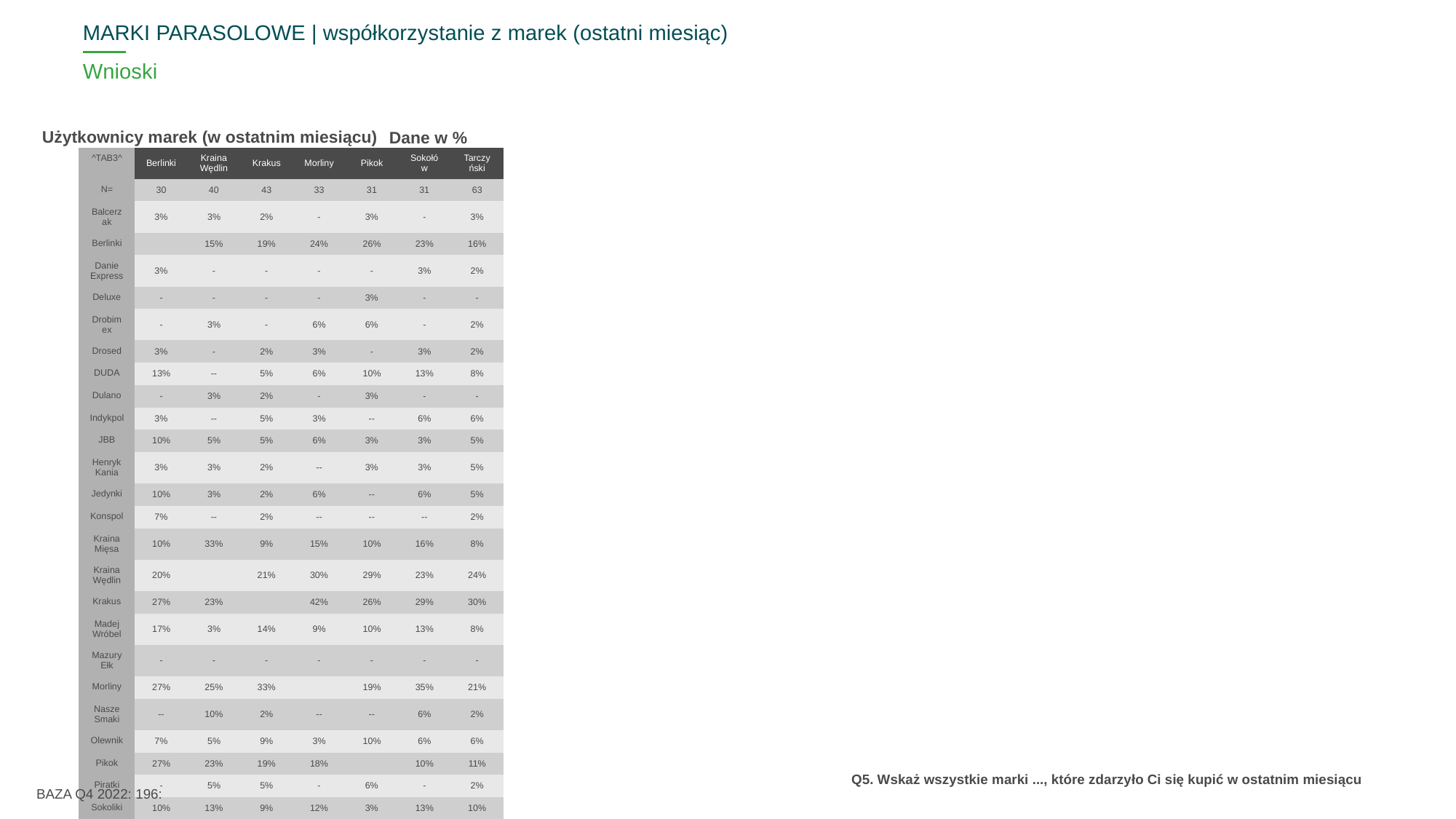

MARKI PARASOLOWE | współkorzystanie z marek (ostatni miesiąc)
# Wnioski
Użytkownicy marek (w ostatnim miesiącu)
Dane w %
| ^TAB3^ | Berlinki | Kraina Wędlin | Krakus | Morliny | Pikok | Sokołów | Tarczyński |
| --- | --- | --- | --- | --- | --- | --- | --- |
| N= | 30 | 40 | 43 | 33 | 31 | 31 | 63 |
| Balcerzak | 3% | 3% | 2% | - | 3% | - | 3% |
| Berlinki |  | 15% | 19% | 24% | 26% | 23% | 16% |
| Danie Express | 3% | - | - | - | - | 3% | 2% |
| Deluxe | - | - | - | - | 3% | - | - |
| Drobimex | - | 3% | - | 6% | 6% | - | 2% |
| Drosed | 3% | - | 2% | 3% | - | 3% | 2% |
| DUDA | 13% | -- | 5% | 6% | 10% | 13% | 8% |
| Dulano | - | 3% | 2% | - | 3% | - | - |
| Indykpol | 3% | -- | 5% | 3% | -- | 6% | 6% |
| JBB | 10% | 5% | 5% | 6% | 3% | 3% | 5% |
| Henryk Kania | 3% | 3% | 2% | -- | 3% | 3% | 5% |
| Jedynki | 10% | 3% | 2% | 6% | -- | 6% | 5% |
| Konspol | 7% | -- | 2% | -- | -- | -- | 2% |
| Kraina Mięsa | 10% | 33% | 9% | 15% | 10% | 16% | 8% |
| Kraina Wędlin | 20% |  | 21% | 30% | 29% | 23% | 24% |
| Krakus | 27% | 23% |  | 42% | 26% | 29% | 30% |
| Madej Wróbel | 17% | 3% | 14% | 9% | 10% | 13% | 8% |
| Mazury Ełk | - | - | - | - | - | - | - |
| Morliny | 27% | 25% | 33% |  | 19% | 35% | 21% |
| Nasze Smaki | -- | 10% | 2% | -- | -- | 6% | 2% |
| Olewnik | 7% | 5% | 9% | 3% | 10% | 6% | 6% |
| Pikok | 27% | 23% | 19% | 18% |  | 10% | 11% |
| Piratki | - | 5% | 5% | - | 6% | - | 2% |
| Sokoliki | 10% | 13% | 9% | 12% | 3% | 13% | 10% |
| Sokołów | 23% | 18% | 21% | 33% | 10% |  | 24% |
| Tarczyński | 33% | 38% | 44% | 39% | 23% | 48% |  |
| Żadna z powyższych | -- | -- | -- | -- | -- | -- | -- |

BAZA Q4 2022: 196:
Q5. Wskaż wszystkie marki ..., które zdarzyło Ci się kupić w ostatnim miesiącu